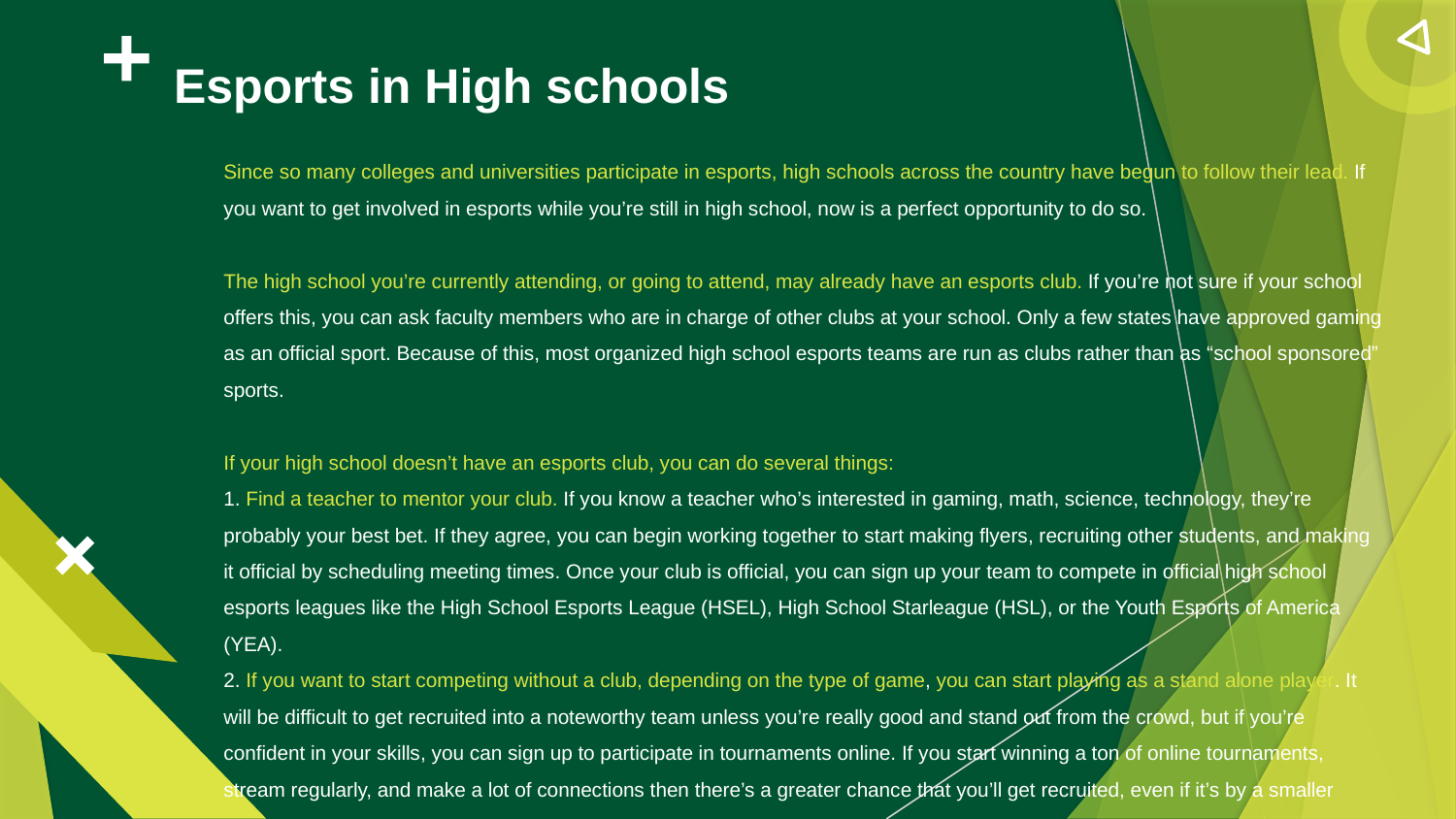

Esports in High schools
Since so many colleges and universities participate in esports, high schools across the country have begun to follow their lead. If you want to get involved in esports while you’re still in high school, now is a perfect opportunity to do so.

The high school you’re currently attending, or going to attend, may already have an esports club. If you’re not sure if your school offers this, you can ask faculty members who are in charge of other clubs at your school. Only a few states have approved gaming as an official sport. Because of this, most organized high school esports teams are run as clubs rather than as “school sponsored” sports.

If your high school doesn’t have an esports club, you can do several things:
1. Find a teacher to mentor your club. If you know a teacher who’s interested in gaming, math, science, technology, they’re probably your best bet. If they agree, you can begin working together to start making flyers, recruiting other students, and making it official by scheduling meeting times. Once your club is official, you can sign up your team to compete in official high school esports leagues like the High School Esports League (HSEL), High School Starleague (HSL), or the Youth Esports of America (YEA).
2. If you want to start competing without a club, depending on the type of game, you can start playing as a stand alone player. It will be difficult to get recruited into a noteworthy team unless you’re really good and stand out from the crowd, but if you’re confident in your skills, you can sign up to participate in tournaments online. If you start winning a ton of online tournaments, stream regularly, and make a lot of connections then there’s a greater chance that you’ll get recruited, even if it’s by a smaller team.